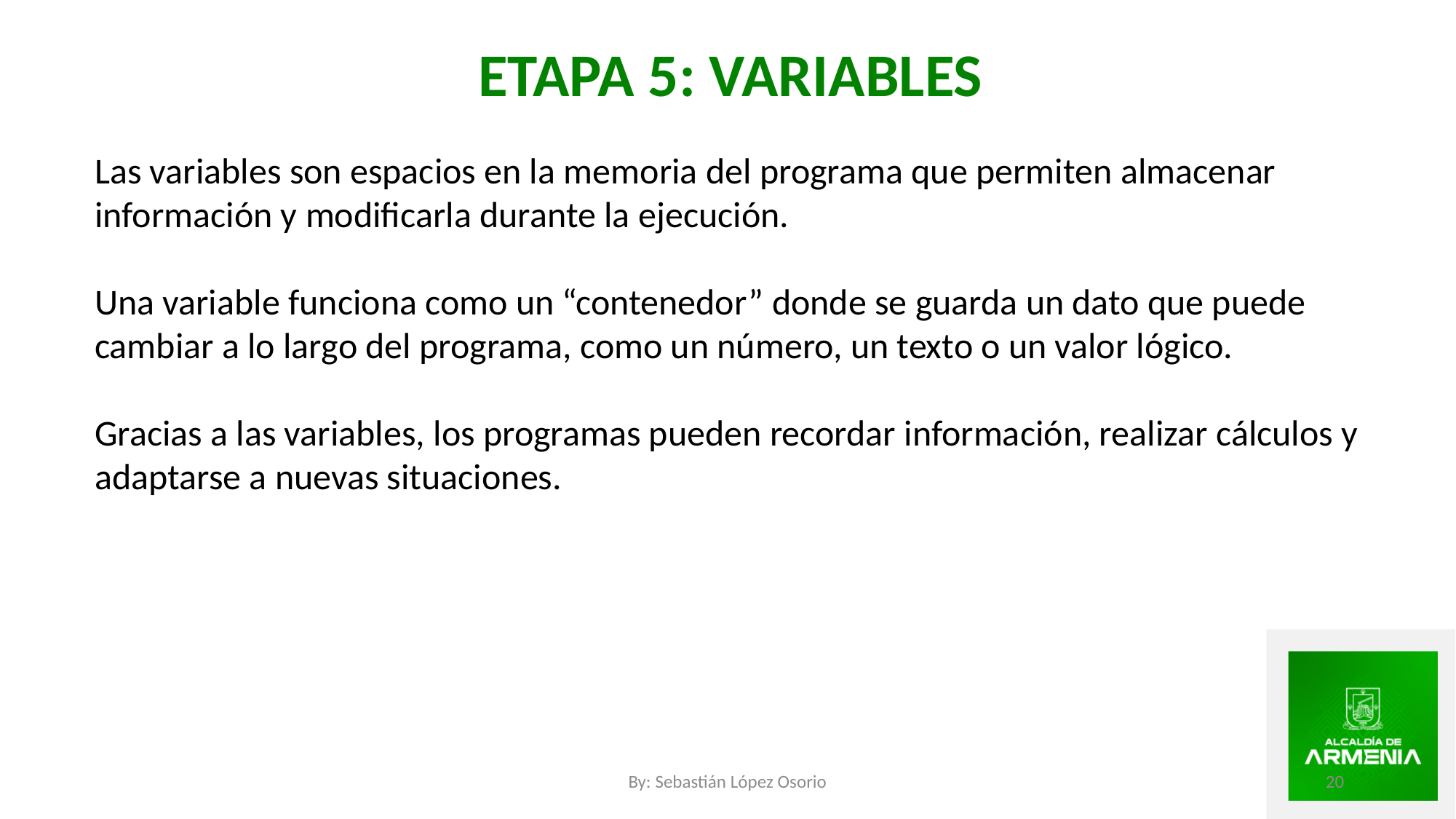

ETAPA 5: VARIABLES
Las variables son espacios en la memoria del programa que permiten almacenar información y modificarla durante la ejecución.

Una variable funciona como un “contenedor” donde se guarda un dato que puede cambiar a lo largo del programa, como un número, un texto o un valor lógico.

Gracias a las variables, los programas pueden recordar información, realizar cálculos y adaptarse a nuevas situaciones.
By: Sebastián López Osorio
20